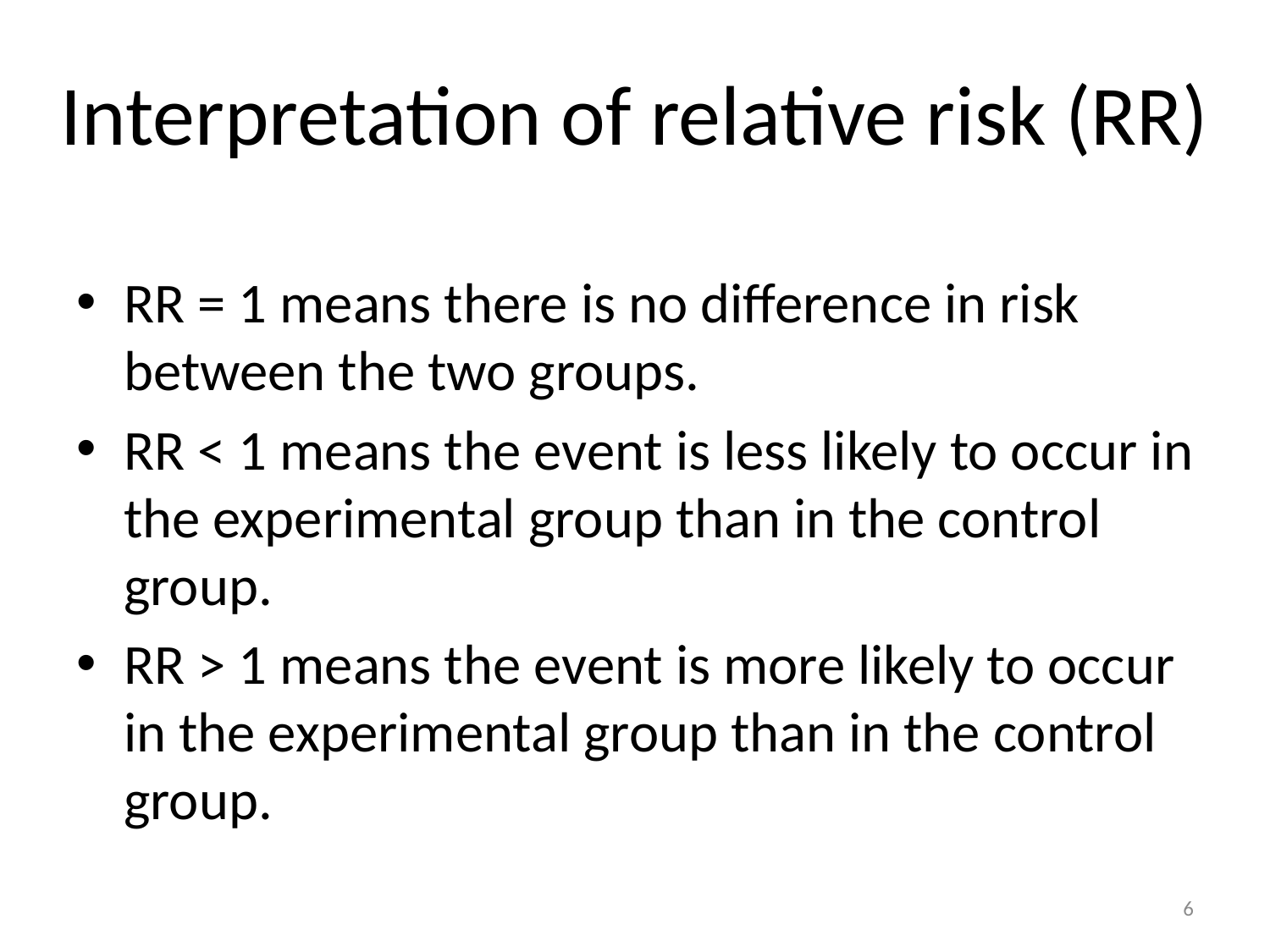

# Interpretation of relative risk (RR)
RR = 1 means there is no difference in risk between the two groups.
RR < 1 means the event is less likely to occur in the experimental group than in the control group.
RR > 1 means the event is more likely to occur in the experimental group than in the control group.
6